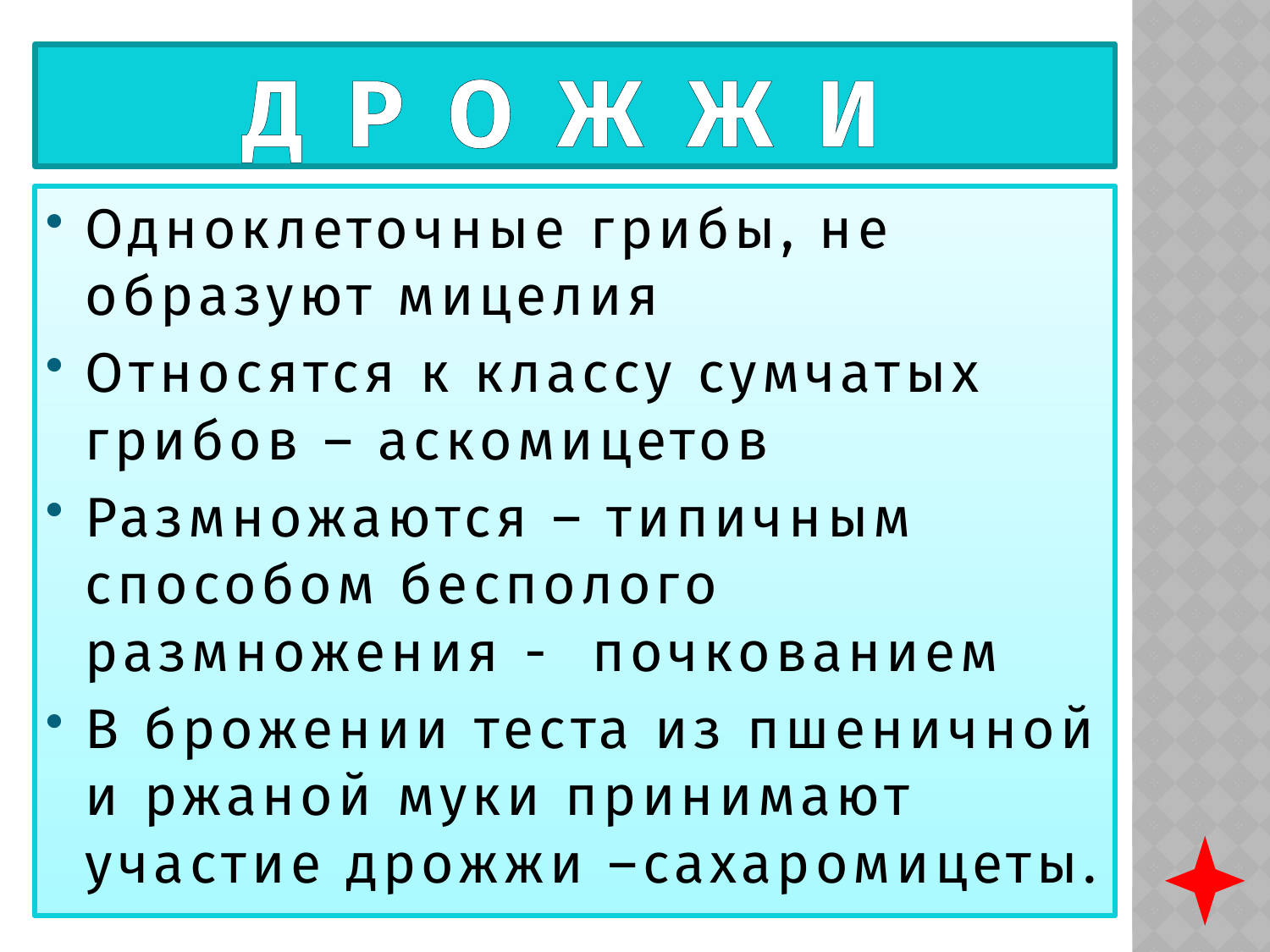

# Д Р О Ж Ж И
Одноклеточные грибы, не образуют мицелия
Относятся к классу сумчатых грибов – аскомицетов
Размножаются – типичным способом бесполого размножения -  почкованием
В брожении теста из пшеничной и ржаной муки принимают участие дрожжи –сахаромицеты.